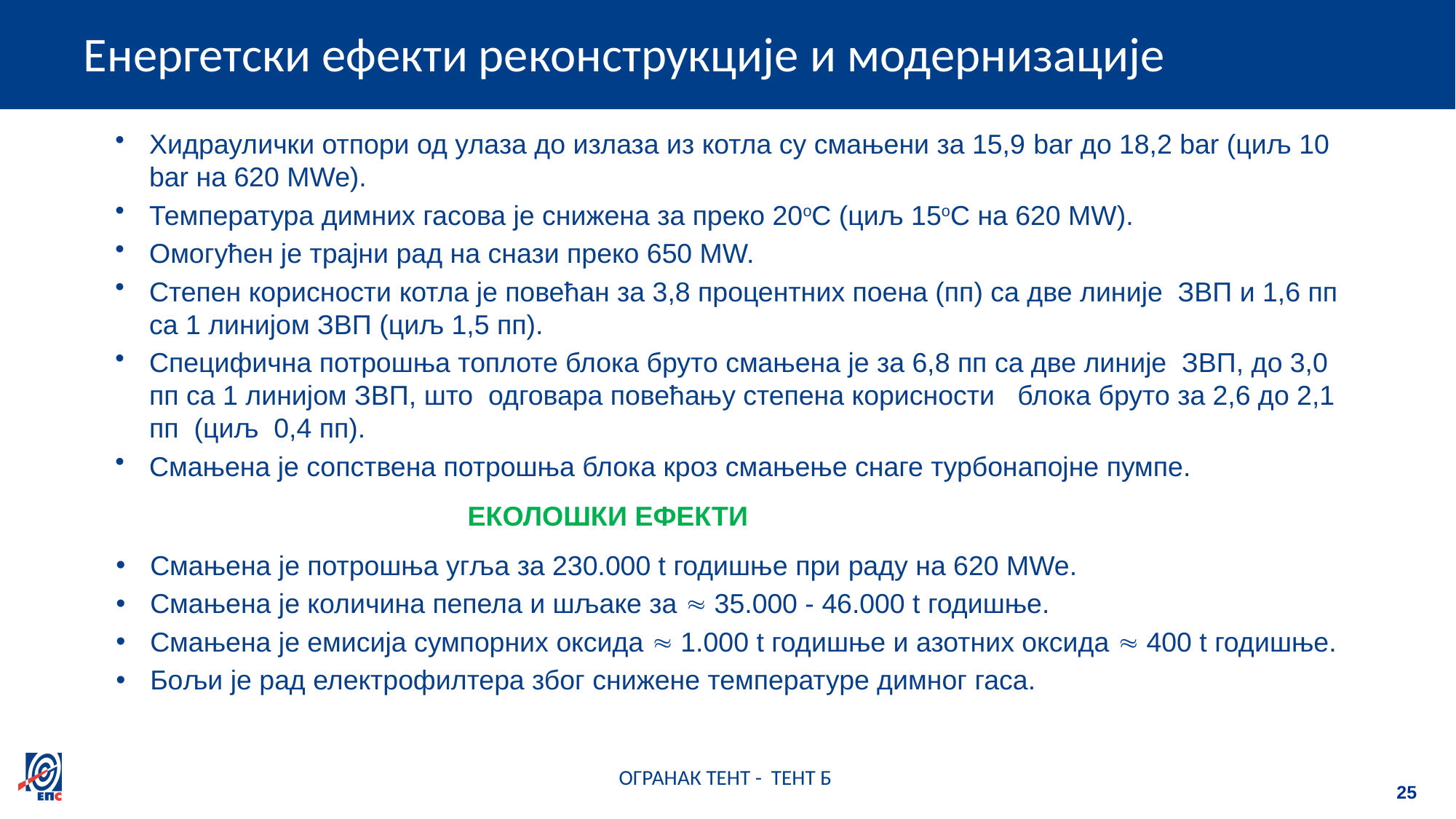

# Енергетски ефекти реконструкције и модернизације
Хидраулички отпори од улаза до излаза из котла су смањени за 15,9 bar до 18,2 bar (циљ 10 bar на 620 MWe).
Температура димних гасова је снижена за преко 20oC (циљ 15oC на 620 MW).
Омогућен је трајни рад на снази преко 650 MW.
Степен корисности котла је повећан за 3,8 процентних поена (пп) са две линије  ЗВП и 1,6 пп са 1 линијом ЗВП (циљ 1,5 пп).
Специфична потрошња топлоте блока бруто смањена је за 6,8 пп са две линије  ЗВП, до 3,0 пп са 1 линијом ЗВП, што  одговара повећању степена корисности   блока бруто за 2,6 до 2,1 пп  (циљ  0,4 пп).
Смањена је сопствена потрошња блока кроз смањење снаге турбонапојне пумпе.
ЕКОЛОШКИ ЕФЕКТИ

Смањена је потрошња угља за 230.000 t годишње при раду на 620 MWe.
Смањена је количина пепела и шљаке за ≈ 35.000 - 46.000 t годишње.
Смањена је емисија сумпорних оксида ≈ 1.000 t годишње и азотних оксида ≈ 400 t годишње.
Бољи је рад електрофилтера због снижене температуре димног гаса.
ОГРАНАК ТЕНТ -  ТЕНТ Б